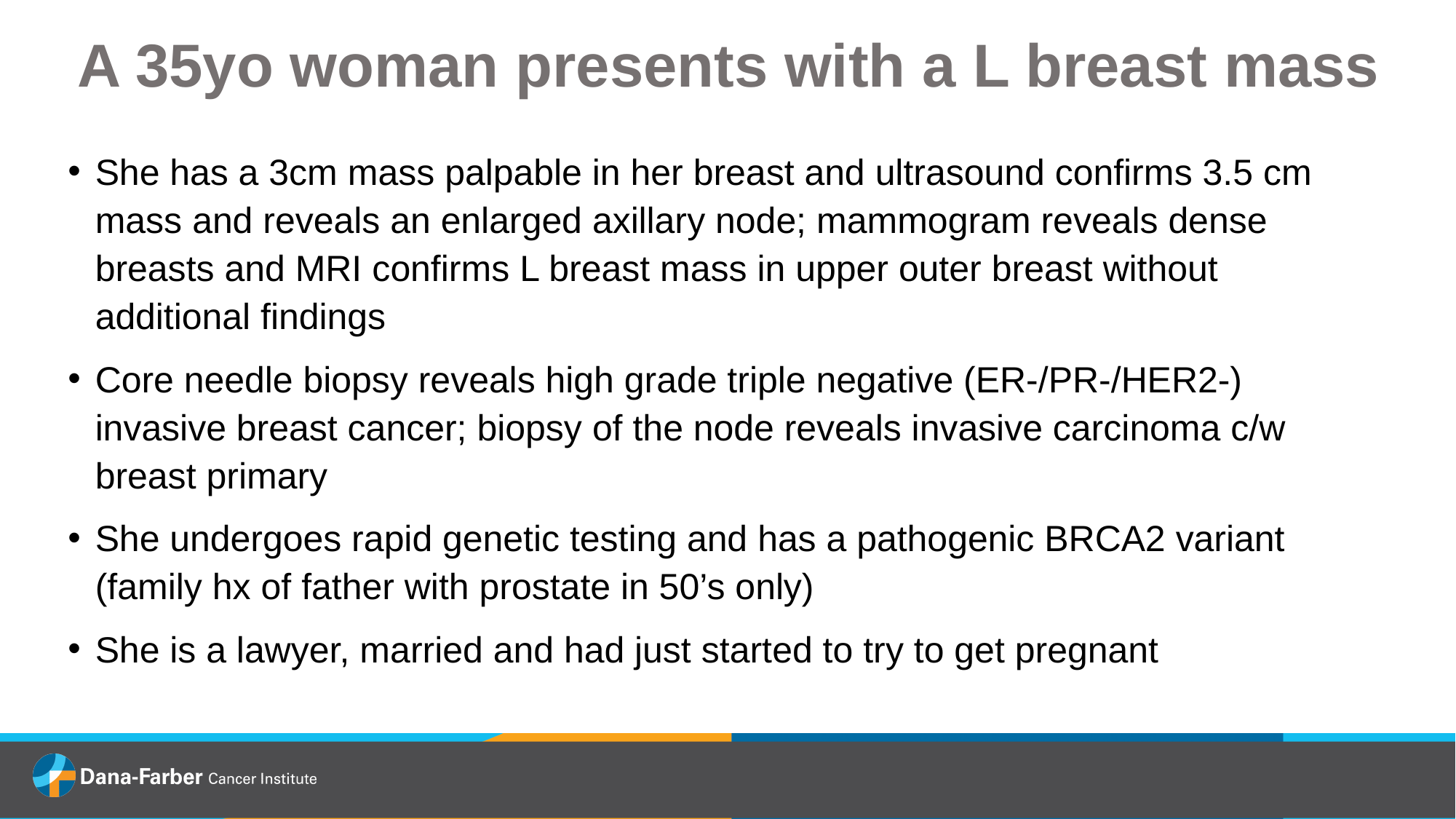

A 35yo woman presents with a L breast mass
She has a 3cm mass palpable in her breast and ultrasound confirms 3.5 cm mass and reveals an enlarged axillary node; mammogram reveals dense breasts and MRI confirms L breast mass in upper outer breast without additional findings
Core needle biopsy reveals high grade triple negative (ER-/PR-/HER2-) invasive breast cancer; biopsy of the node reveals invasive carcinoma c/w breast primary
She undergoes rapid genetic testing and has a pathogenic BRCA2 variant (family hx of father with prostate in 50’s only)
She is a lawyer, married and had just started to try to get pregnant